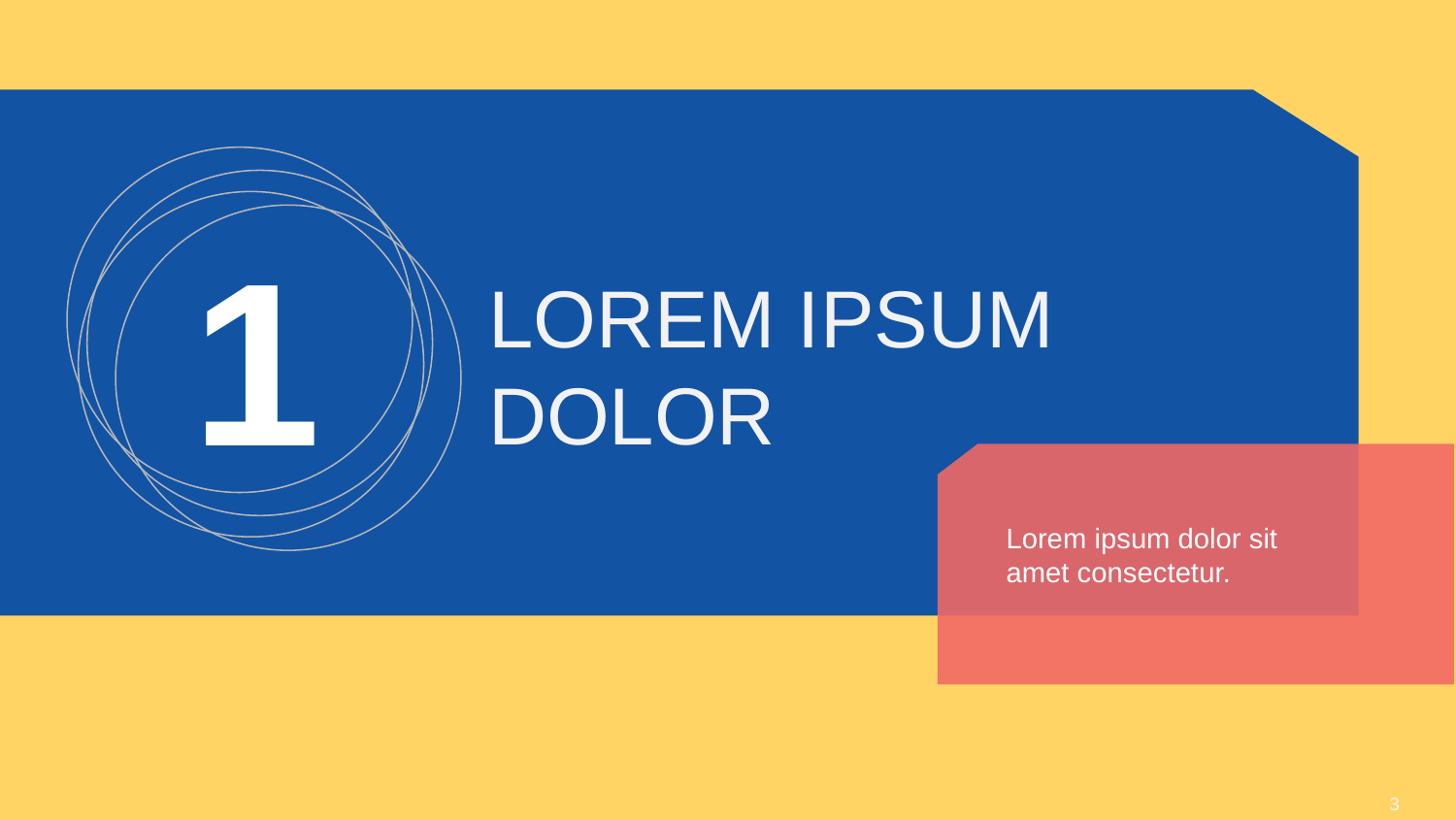

1
LOREM IPSUM DOLOR

Lorem ipsum dolor sit amet consectetur.